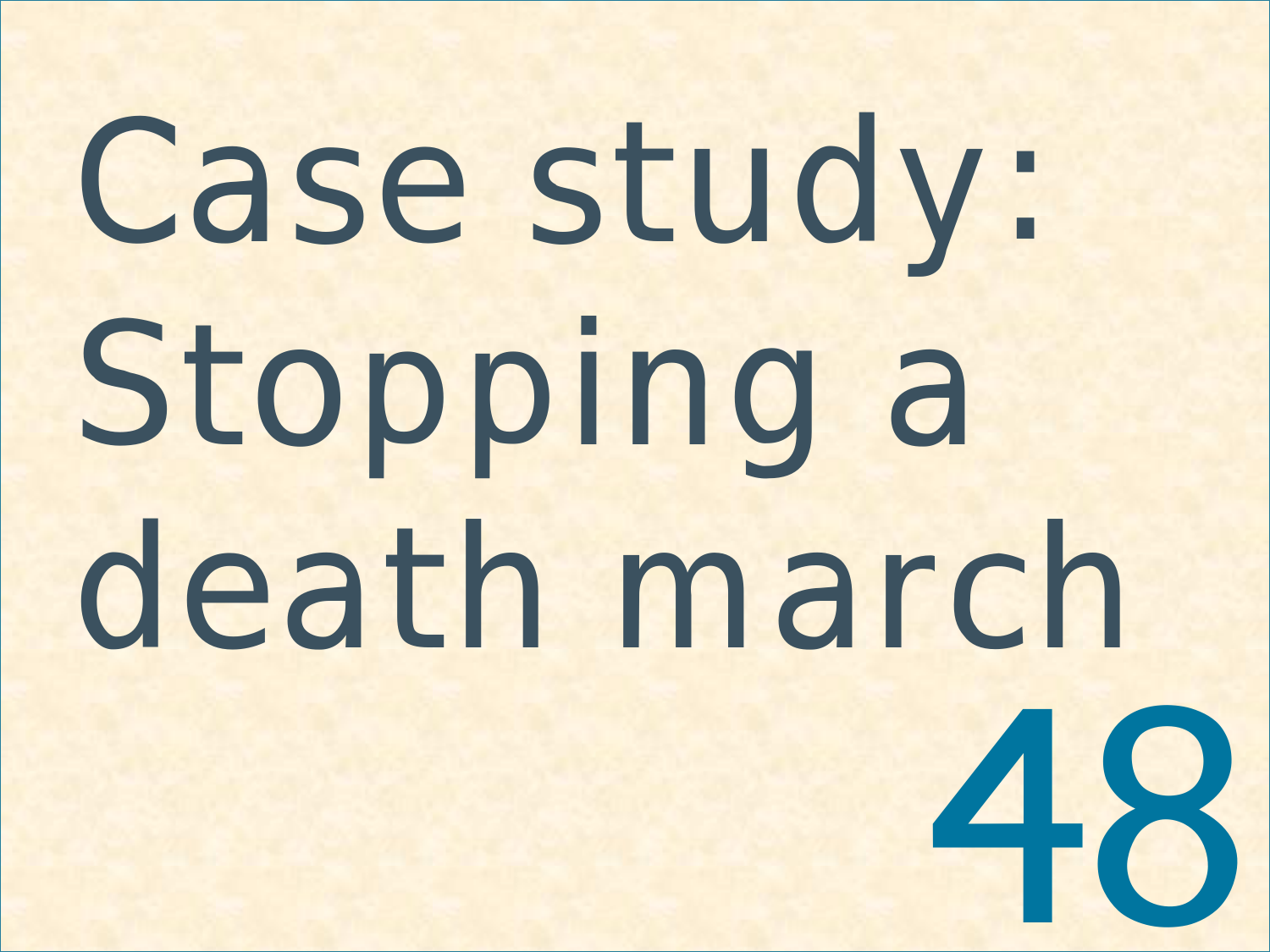

# Case study: Stopping a death march
48